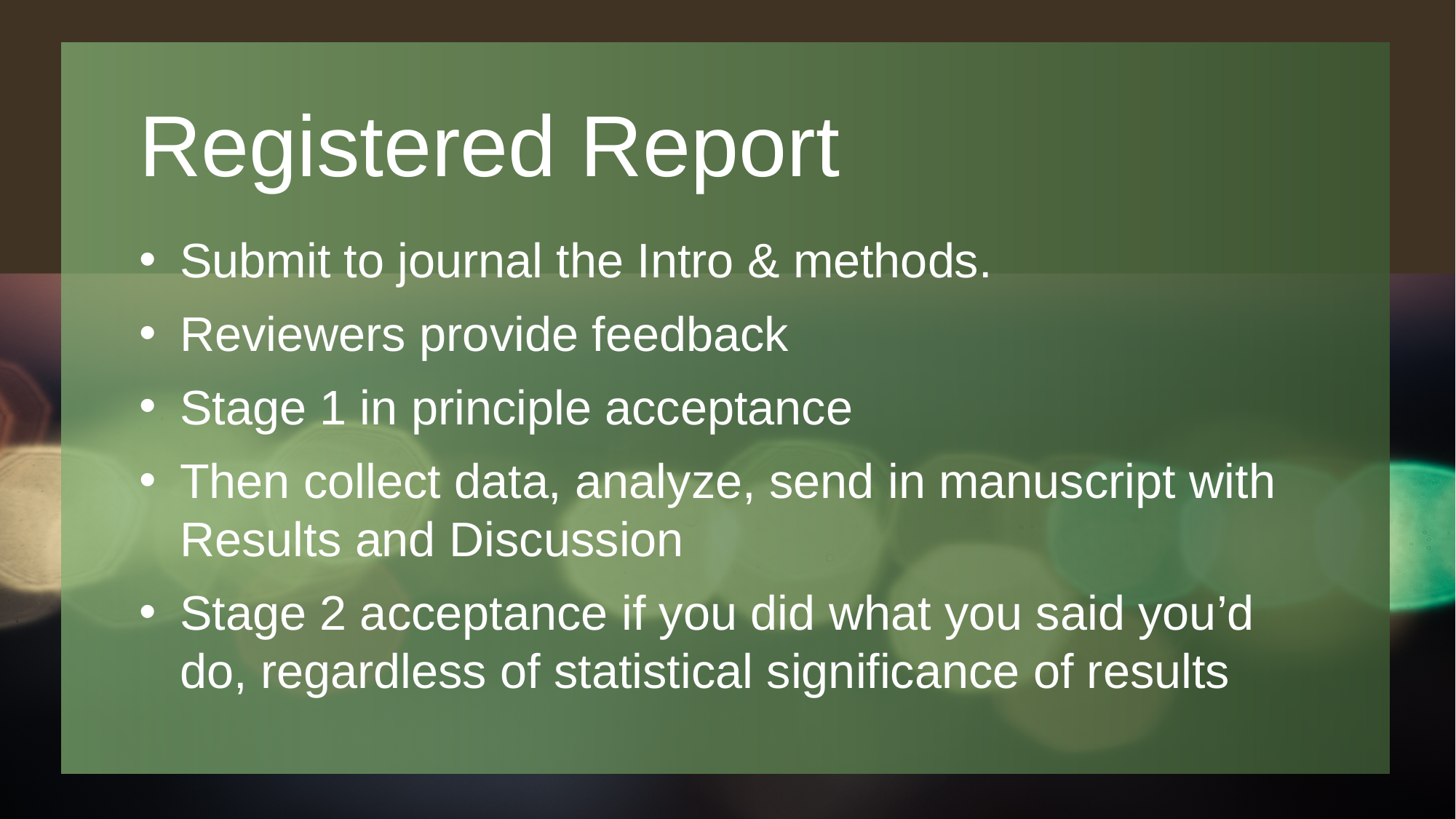

# Registered Report
Submit to journal the Intro & methods.
Reviewers provide feedback
Stage 1 in principle acceptance
Then collect data, analyze, send in manuscript with Results and Discussion
Stage 2 acceptance if you did what you said you’d do, regardless of statistical significance of results